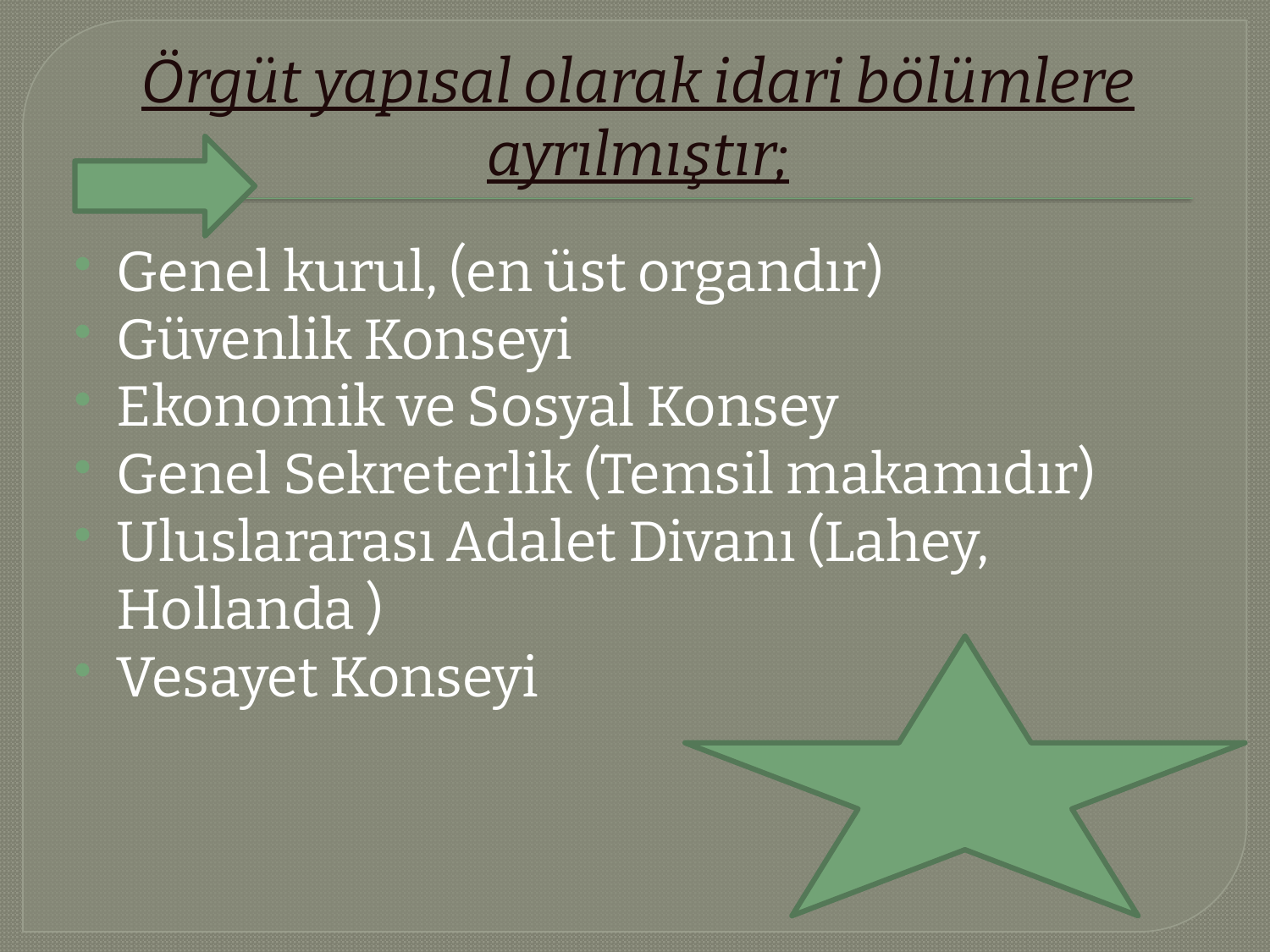

# Örgüt yapısal olarak idari bölümlere ayrılmıştır;

Genel kurul, (en üst organdır)
Güvenlik Konseyi
Ekonomik ve Sosyal Konsey
Genel Sekreterlik (Temsil makamıdır)
Uluslararası Adalet Divanı (Lahey, Hollanda )
Vesayet Konseyi